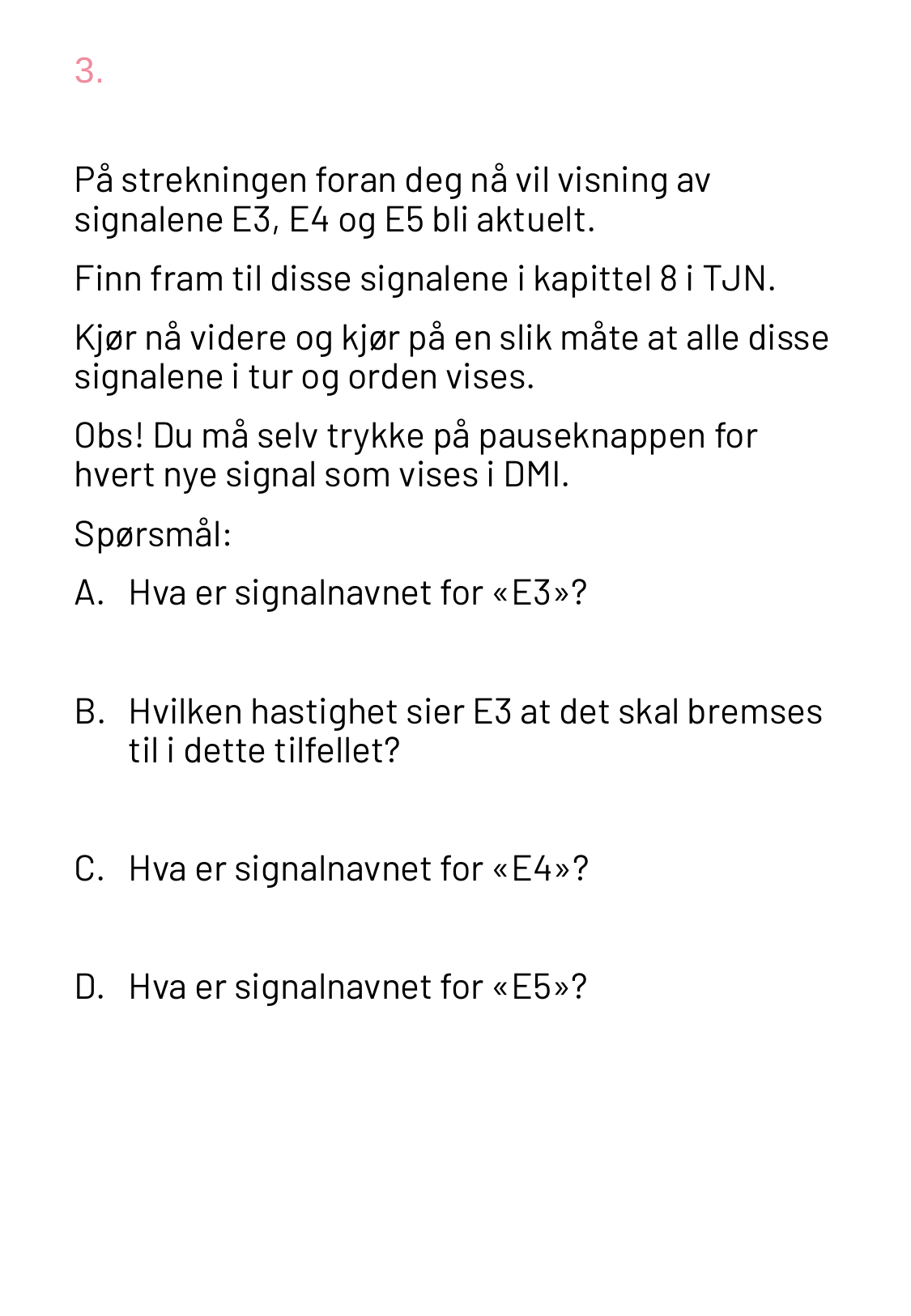

3.
På strekningen foran deg nå vil visning av signalene E3, E4 og E5 bli aktuelt.
Finn fram til disse signalene i kapittel 8 i TJN.
Kjør nå videre og kjør på en slik måte at alle disse signalene i tur og orden vises.
Obs! Du må selv trykke på pauseknappen for hvert nye signal som vises i DMI.
Spørsmål:
Hva er signalnavnet for «E3»?

Hvilken hastighet sier E3 at det skal bremses til i dette tilfellet?

Hva er signalnavnet for «E4»?

Hva er signalnavnet for «E5»?